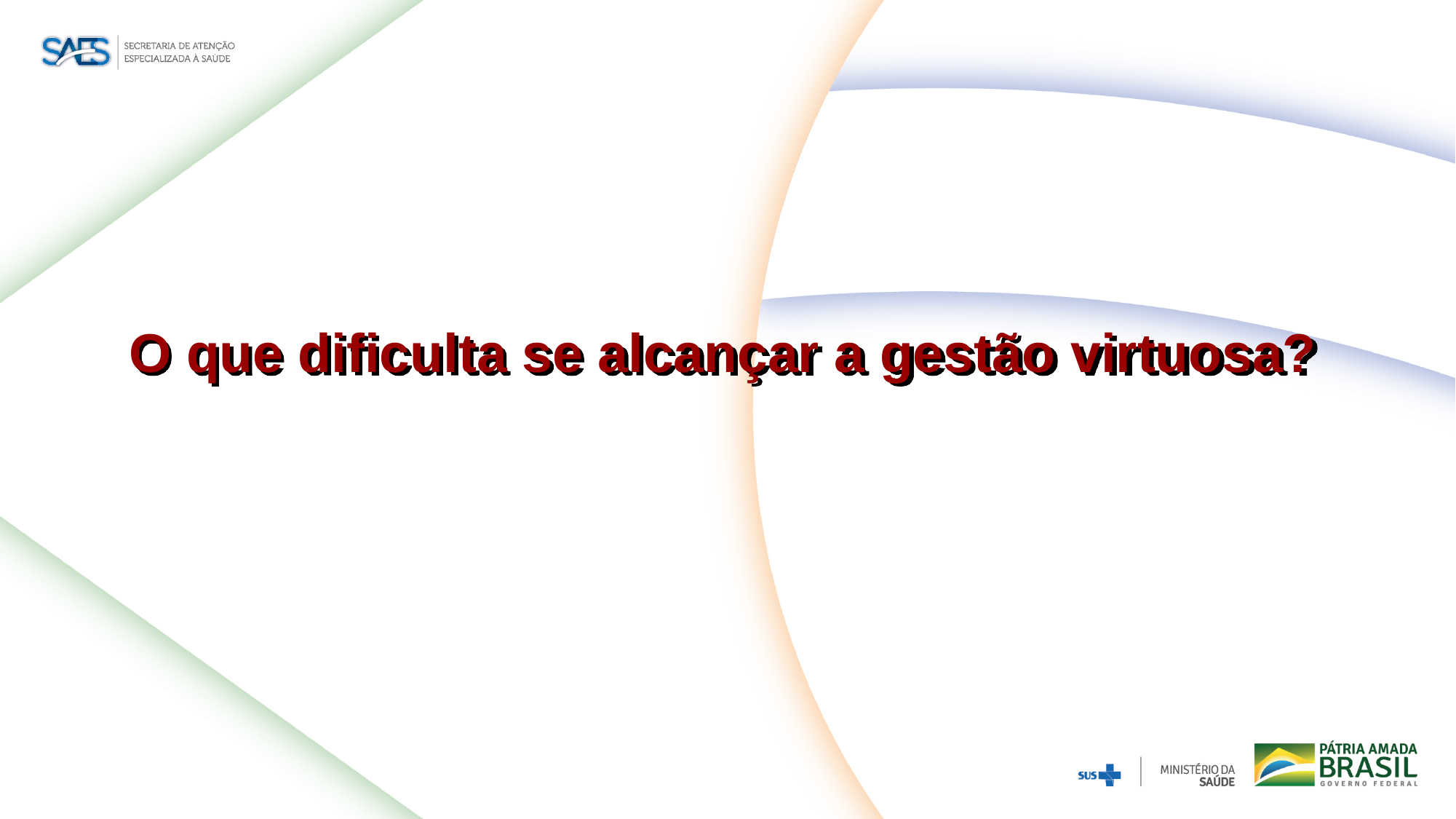

O que dificulta se alcançar a gestão virtuosa?